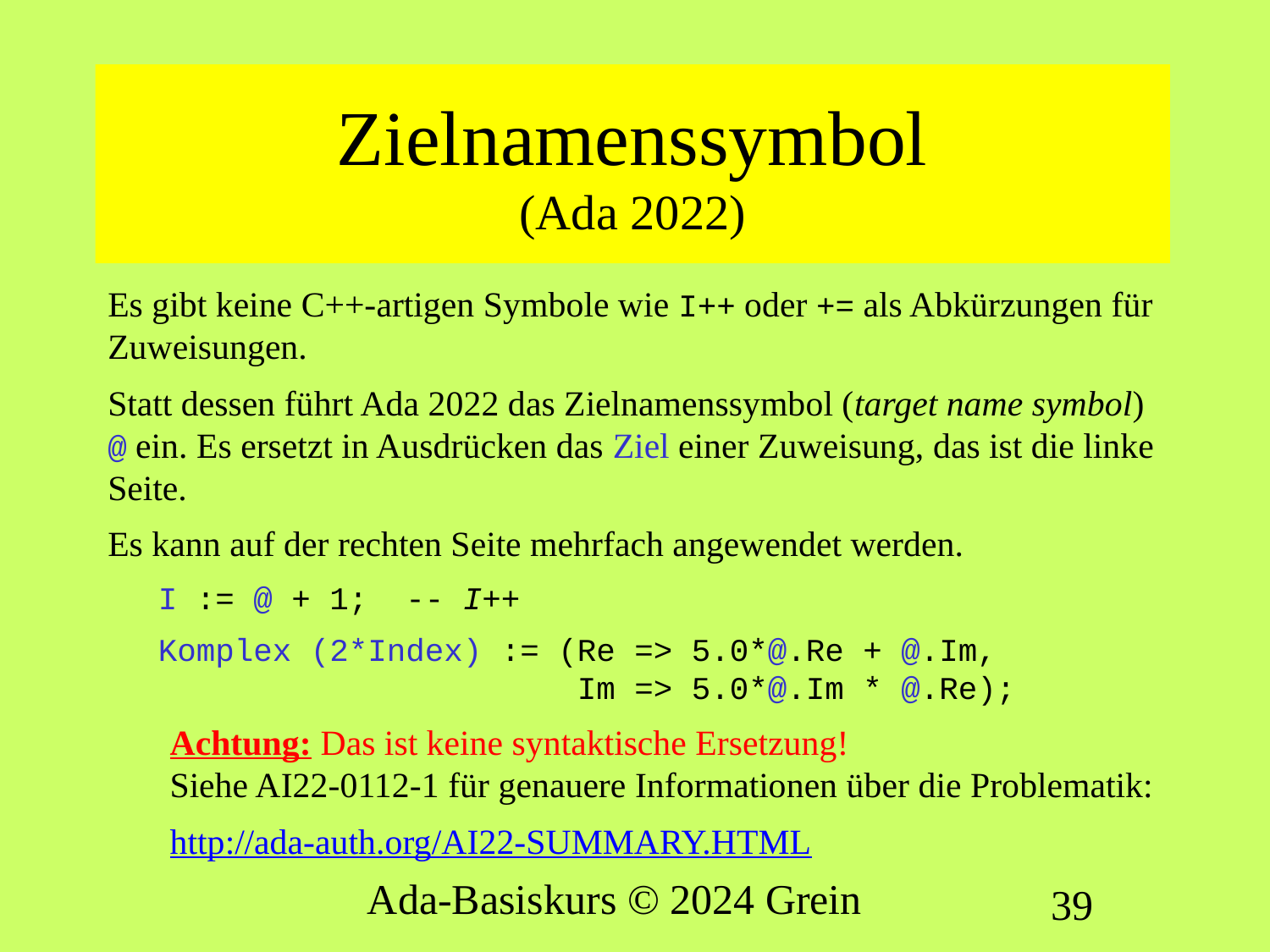

# Zielnamenssymbol (Ada 2022)
Es gibt keine C++-artigen Symbole wie I++ oder += als Abkürzungen für Zuweisungen.
Statt dessen führt Ada 2022 das Zielnamenssymbol (target name symbol) @ ein. Es ersetzt in Ausdrücken das Ziel einer Zuweisung, das ist die linke Seite.
Es kann auf der rechten Seite mehrfach angewendet werden.
I := @ + 1;  -- I++
Komplex (2*Index) := (Re => 5.0*@.Re + @.Im,
                      Im => 5.0*@.Im * @.Re);
Achtung: Das ist keine syntaktische Ersetzung!
Siehe AI22-0112-1 für genauere Informationen über die Problematik:
http://ada-auth.org/AI22-SUMMARY.HTML
Ada-Basiskurs © 2024 Grein
39